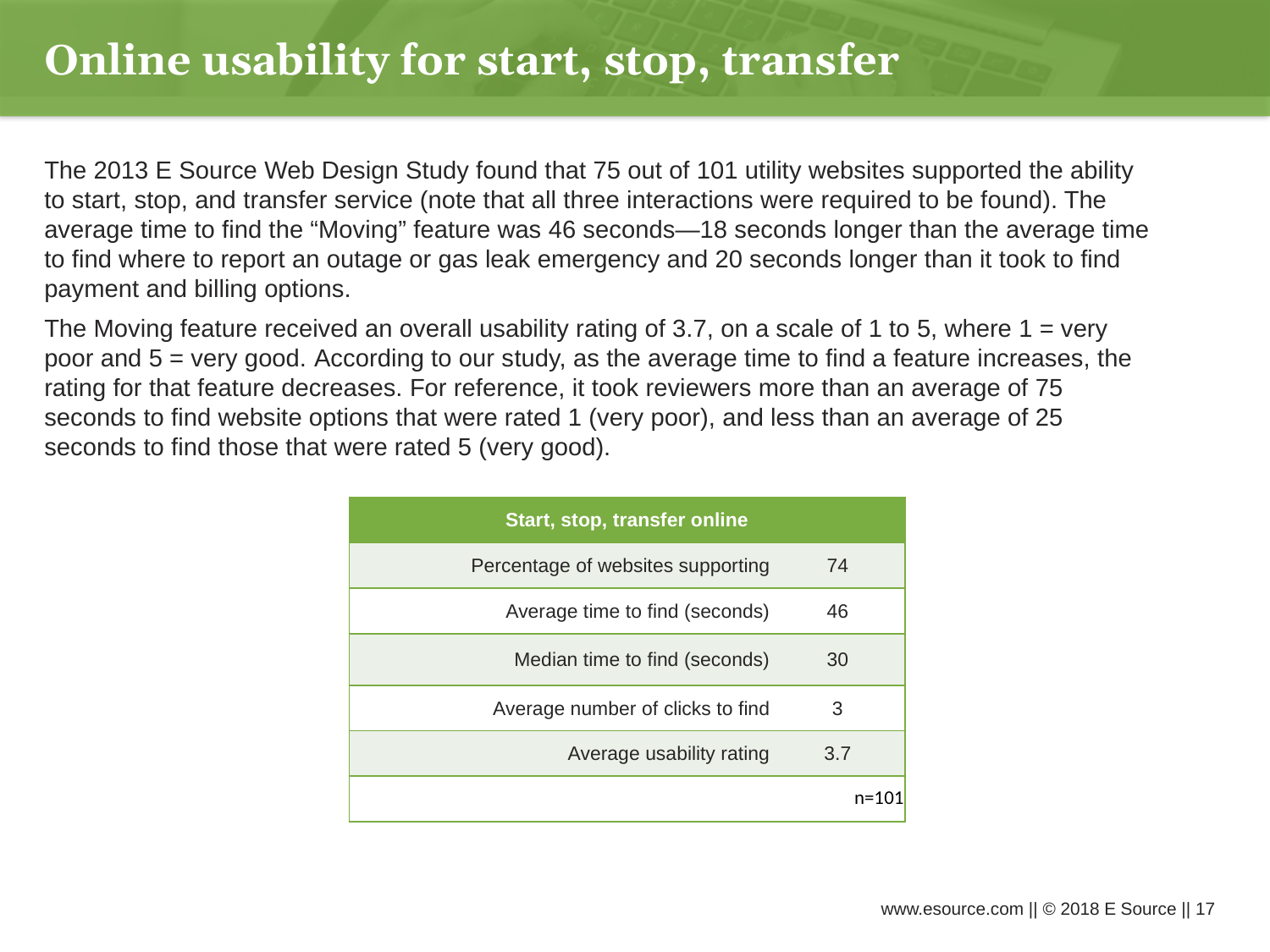

# Online usability for start, stop, transfer
The 2013 E Source Web Design Study found that 75 out of 101 utility websites supported the ability to start, stop, and transfer service (note that all three interactions were required to be found). The average time to find the “Moving” feature was 46 seconds—18 seconds longer than the average time to find where to report an outage or gas leak emergency and 20 seconds longer than it took to find payment and billing options.
The Moving feature received an overall usability rating of 3.7, on a scale of 1 to 5, where 1 = very poor and 5 = very good. According to our study, as the average time to find a feature increases, the rating for that feature decreases. For reference, it took reviewers more than an average of 75 seconds to find website options that were rated 1 (very poor), and less than an average of 25 seconds to find those that were rated 5 (very good).

| Start, stop, transfer online |  |
| --- | --- |
| Percentage of websites supporting | 74 |
| Average time to find (seconds) | 46 |
| Median time to find (seconds) | 30 |
| Average number of clicks to find | 3 |
| Average usability rating | 3.7 |
| n=101 |  |